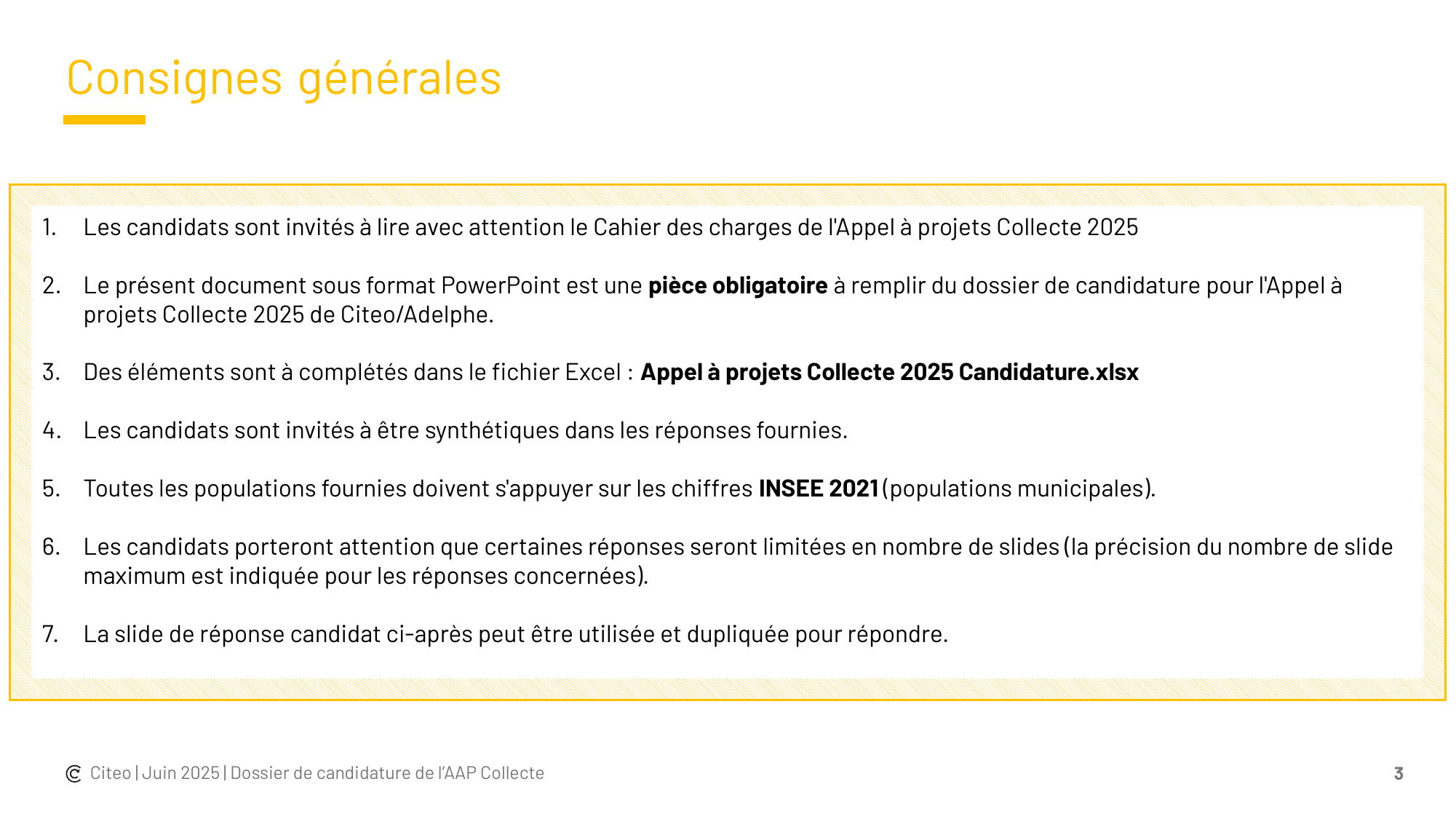

# Consignes générales

Les candidats sont invités à lire avec attention le Cahier des charges de l'Appel à projets Collecte 2025

Le présent document sous format PowerPoint est une pièce obligatoire à remplir du dossier de candidature pour l'Appel à projets Collecte 2025 de Citeo/Adelphe.

Des éléments sont à complétés dans le fichier Excel : Appel à projets Collecte 2025 Candidature.xlsx

Les candidats sont invités à être synthétiques dans les réponses fournies.

Toutes les populations fournies doivent s'appuyer sur les chiffres INSEE 2021 (populations municipales).

Les candidats porteront attention que certaines réponses seront limitées en nombre de slides (la précision du nombre de slide maximum est indiquée pour les réponses concernées).

La slide de réponse candidat ci-après peut être utilisée et dupliquée pour répondre.
Citeo | Juin 2025 | Dossier de candidature de l’AAP Collecte
3